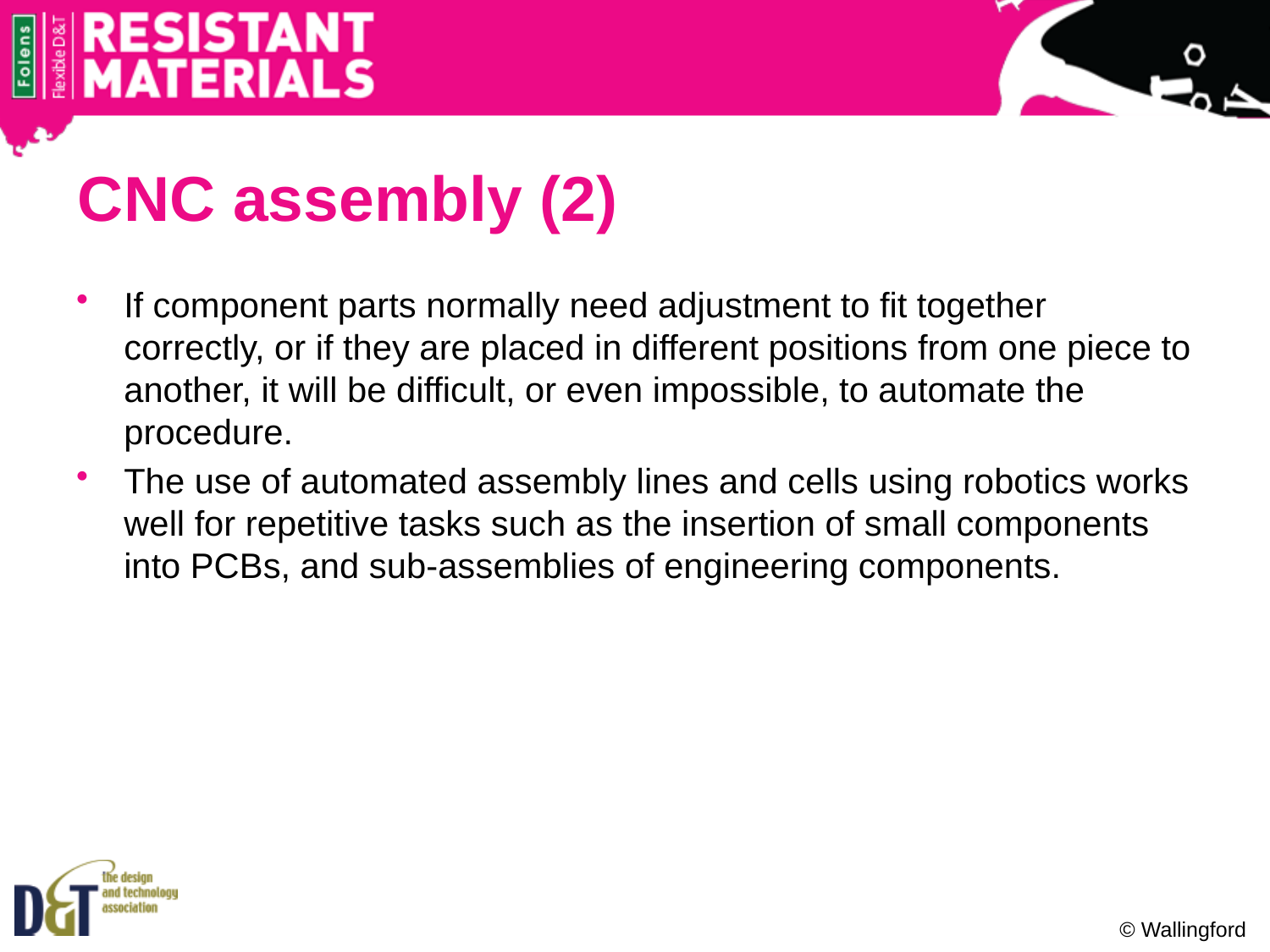

# CNC assembly (2)
If component parts normally need adjustment to fit together correctly, or if they are placed in different positions from one piece to another, it will be difficult, or even impossible, to automate the procedure.
The use of automated assembly lines and cells using robotics works well for repetitive tasks such as the insertion of small components into PCBs, and sub-assemblies of engineering components.
© Wallingford